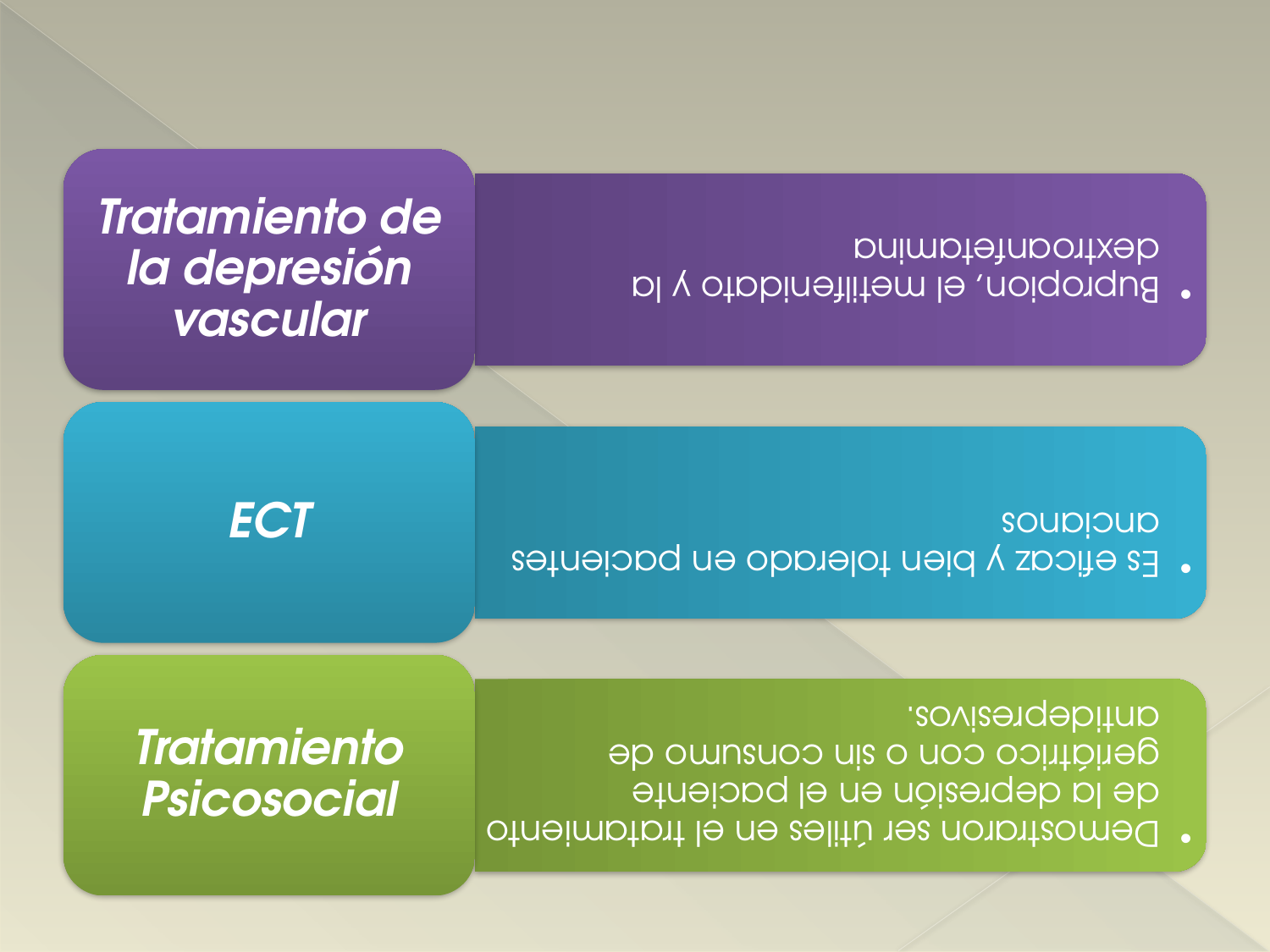

Bupropion, el metilfenidato y la dextroanfetamina
Tratamiento de la depresión vascular
Es eficaz y bien tolerado en pacientes ancianos

ECT
Demostraron ser útiles en el tratamiento de la depresión en el paciente geriátrico con o sin consumo de antidepresivos.
Tratamiento Psicosocial